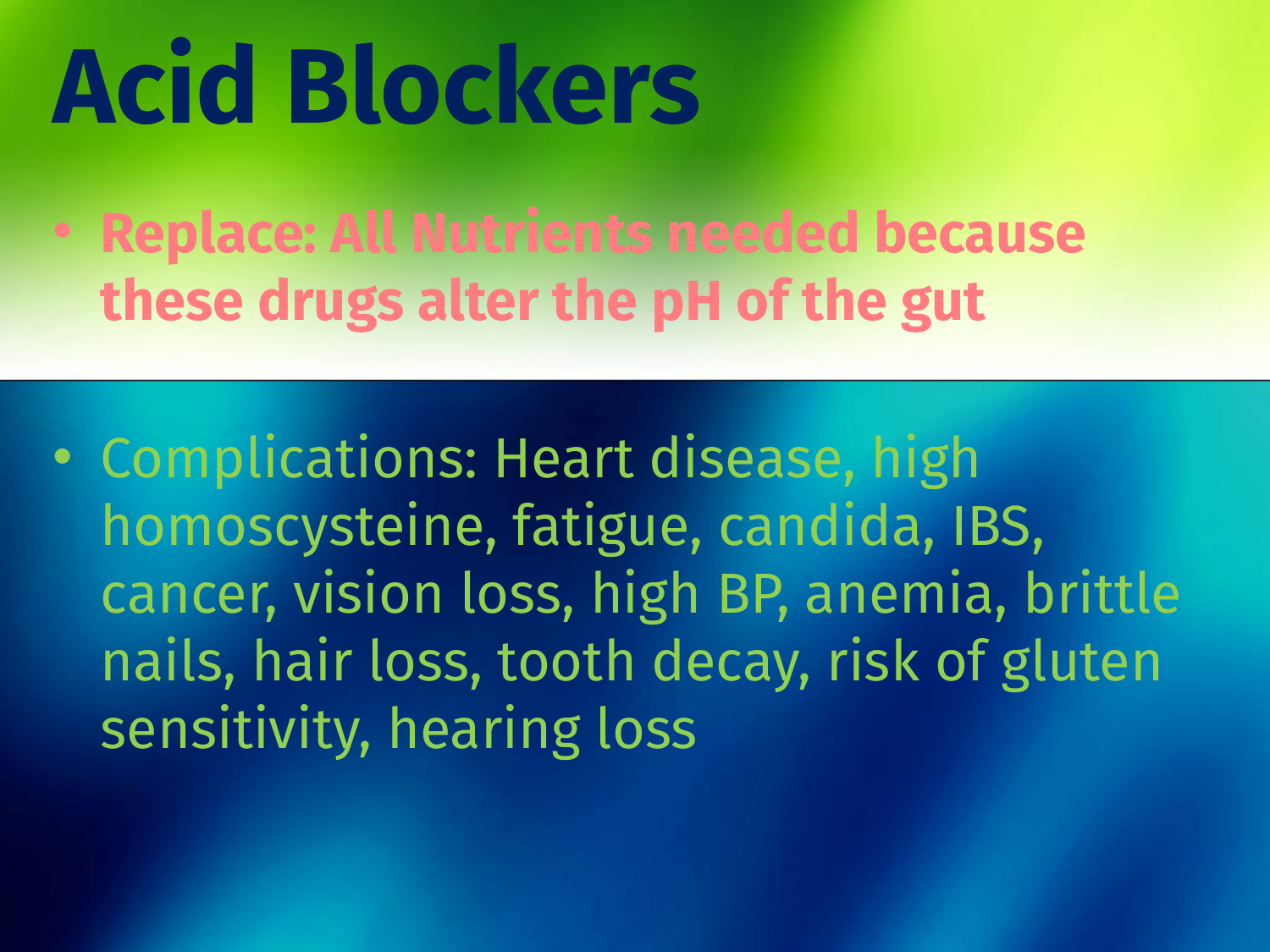

# Acid Blockers
Replace: All Nutrients needed because these drugs alter the pH of the gut

Complications: Heart disease, high homoscysteine, fatigue, candida, IBS, cancer, vision loss, high BP, anemia, brittle nails, hair loss, tooth decay, risk of gluten sensitivity, hearing loss